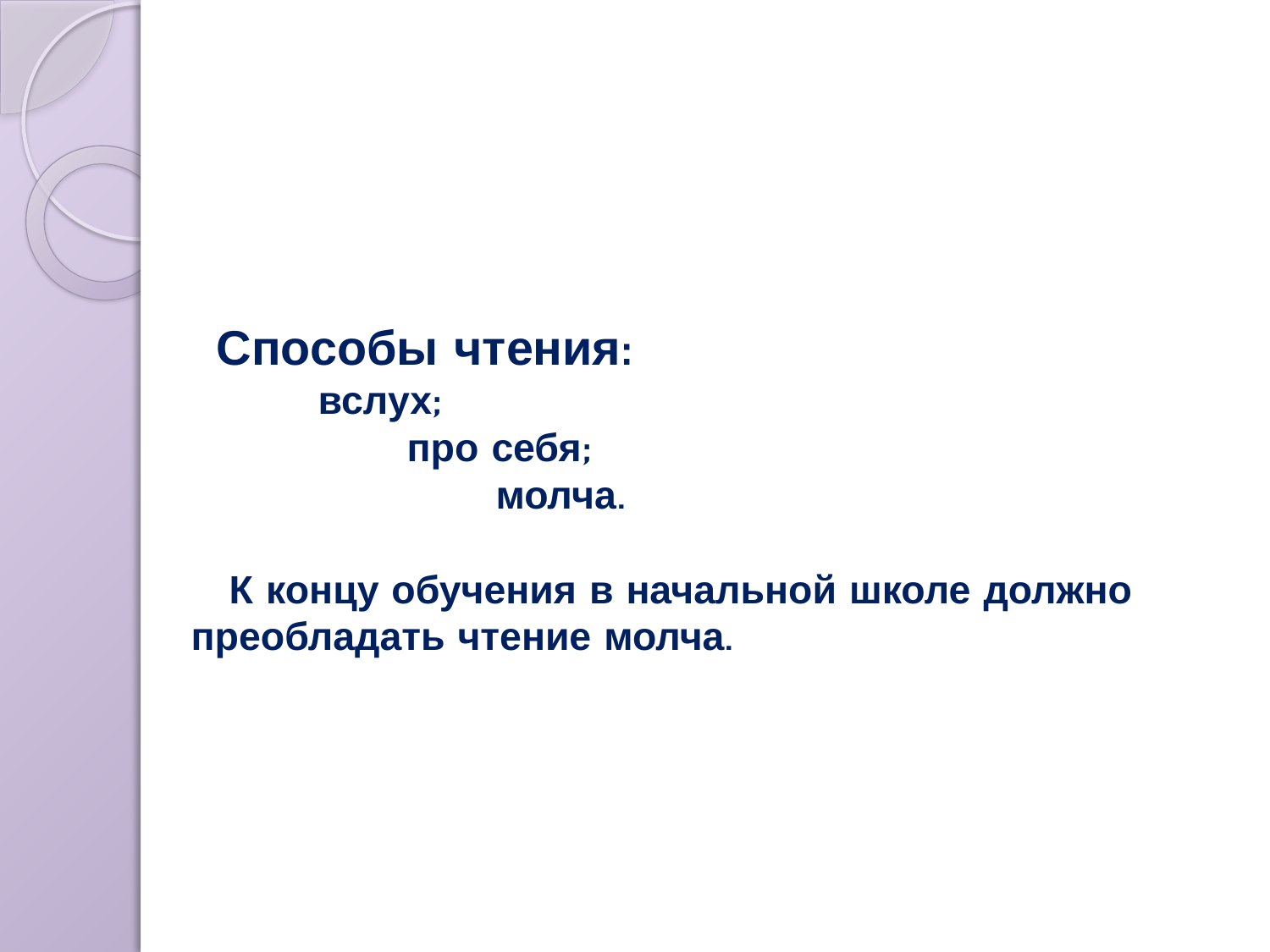

# Способы чтения: вслух; про себя; молча. К концу обучения в начальной школе должно преобладать чтение молча.